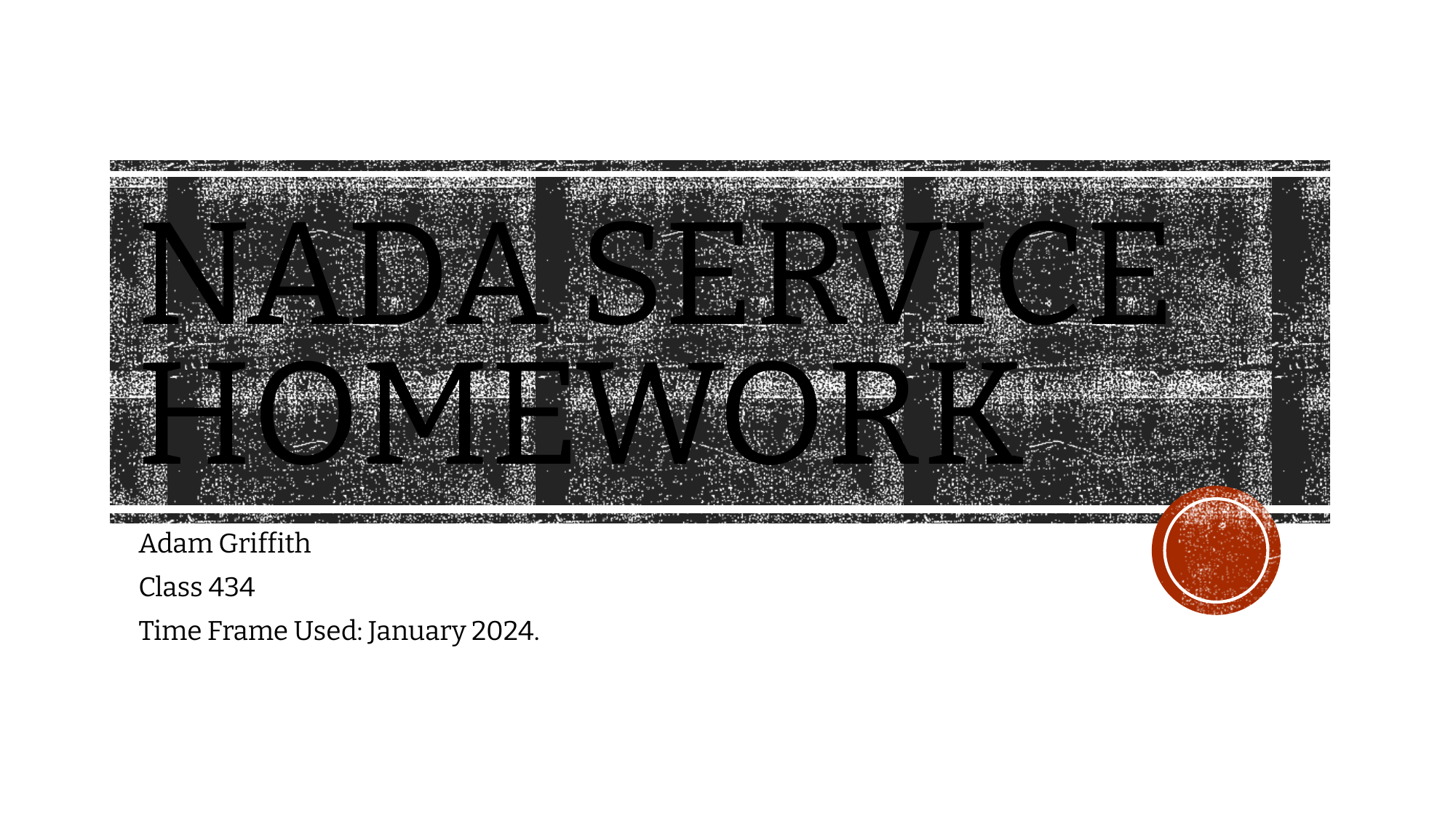

# Nada Service Homework
Adam Griffith
Class 434
Time Frame Used: January 2024.